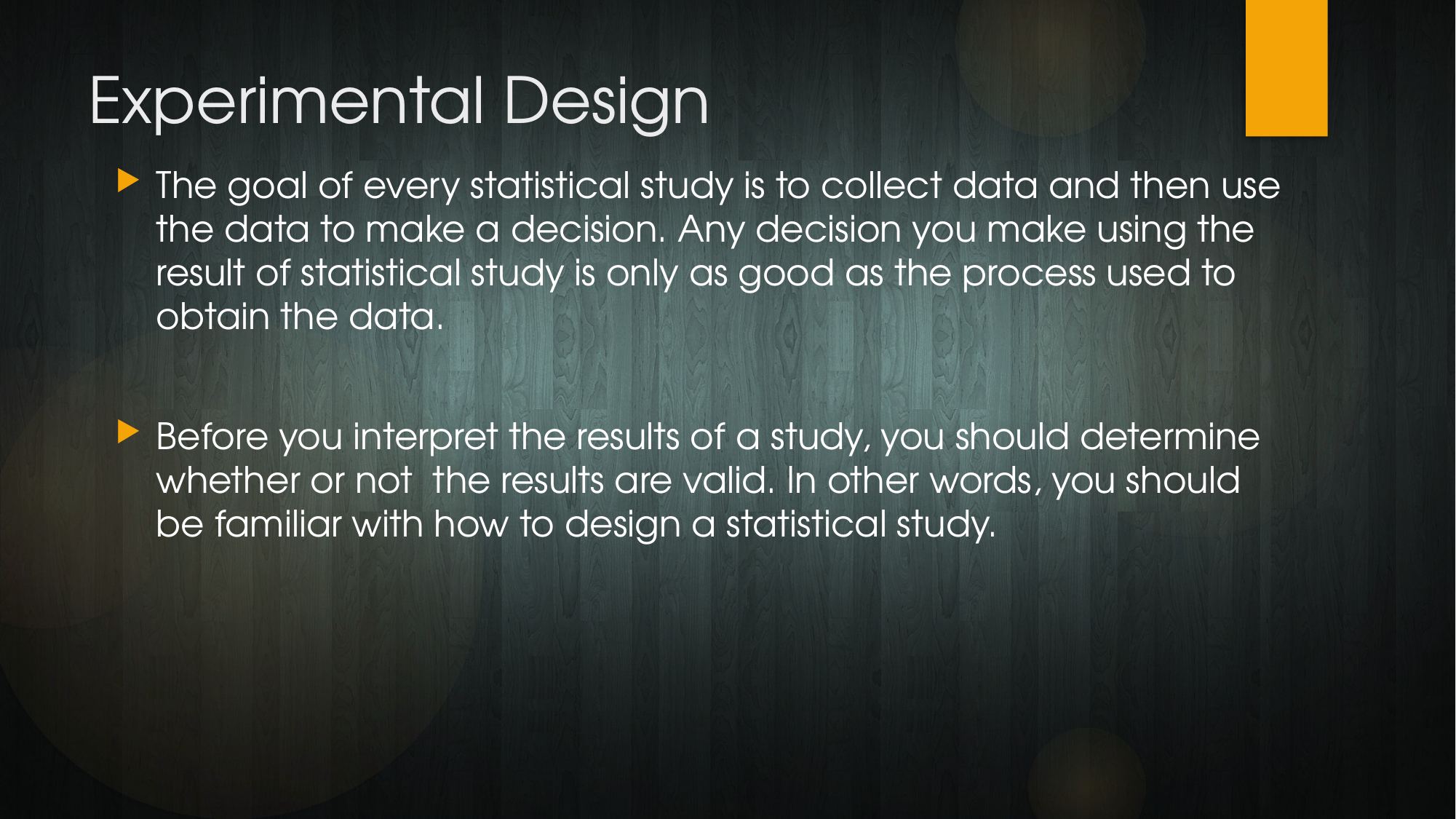

# Experimental Design
The goal of every statistical study is to collect data and then use the data to make a decision. Any decision you make using the result of statistical study is only as good as the process used to obtain the data.

Before you interpret the results of a study, you should determine whether or not  the results are valid. In other words, you should be familiar with how to design a statistical study.